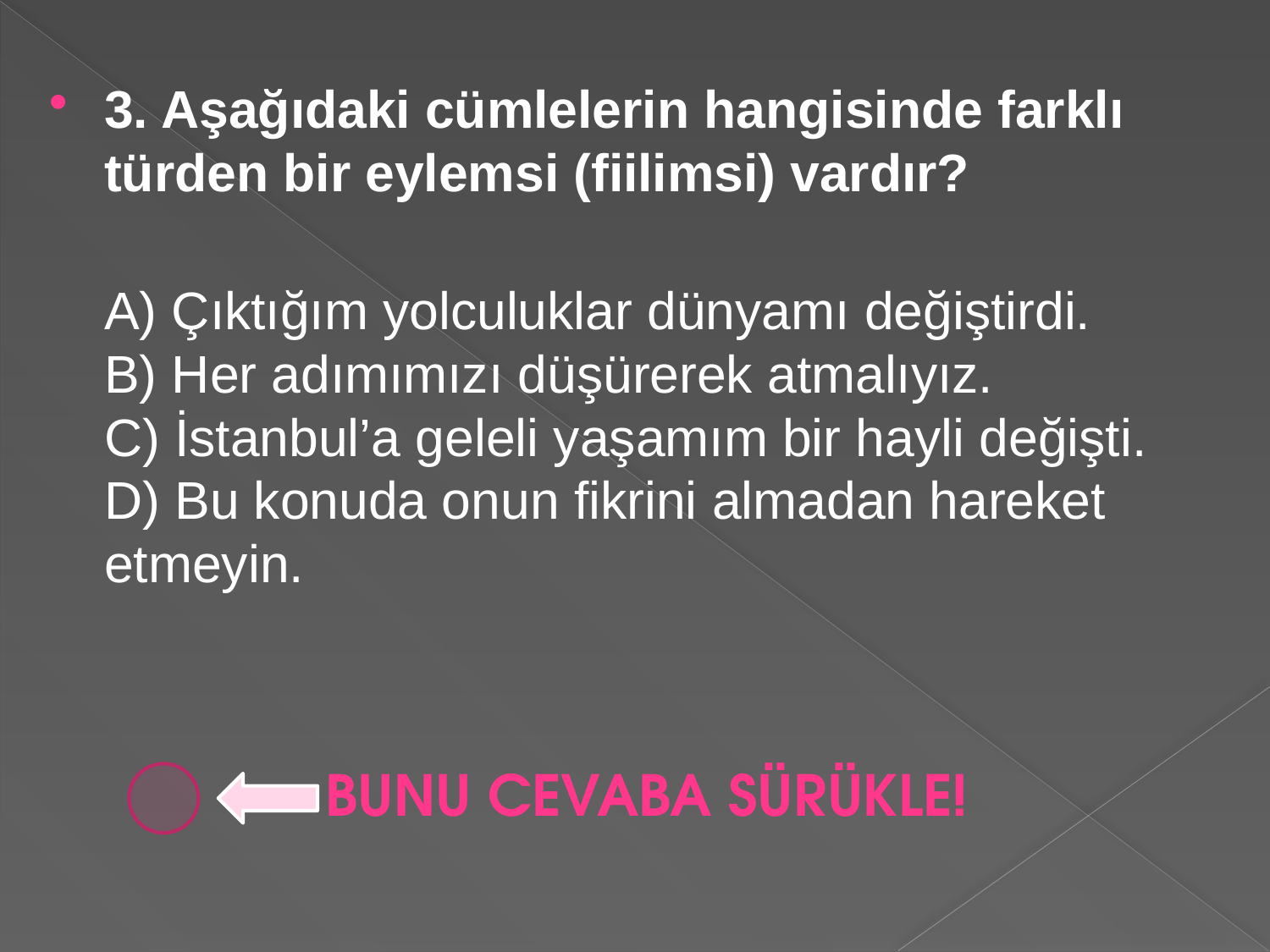

3. Aşağıdaki cümlelerin hangisinde farklı türden bir eylemsi (fiilimsi) vardır?
A) Çıktığım yolculuklar dünyamı değiştirdi.
B) Her adımımızı düşürerek atmalıyız.
C) İstanbul’a geleli yaşamım bir hayli değişti.
D) Bu konuda onun fikrini almadan hareket etmeyin.
BUNU CEVABA SÜRÜKLE!